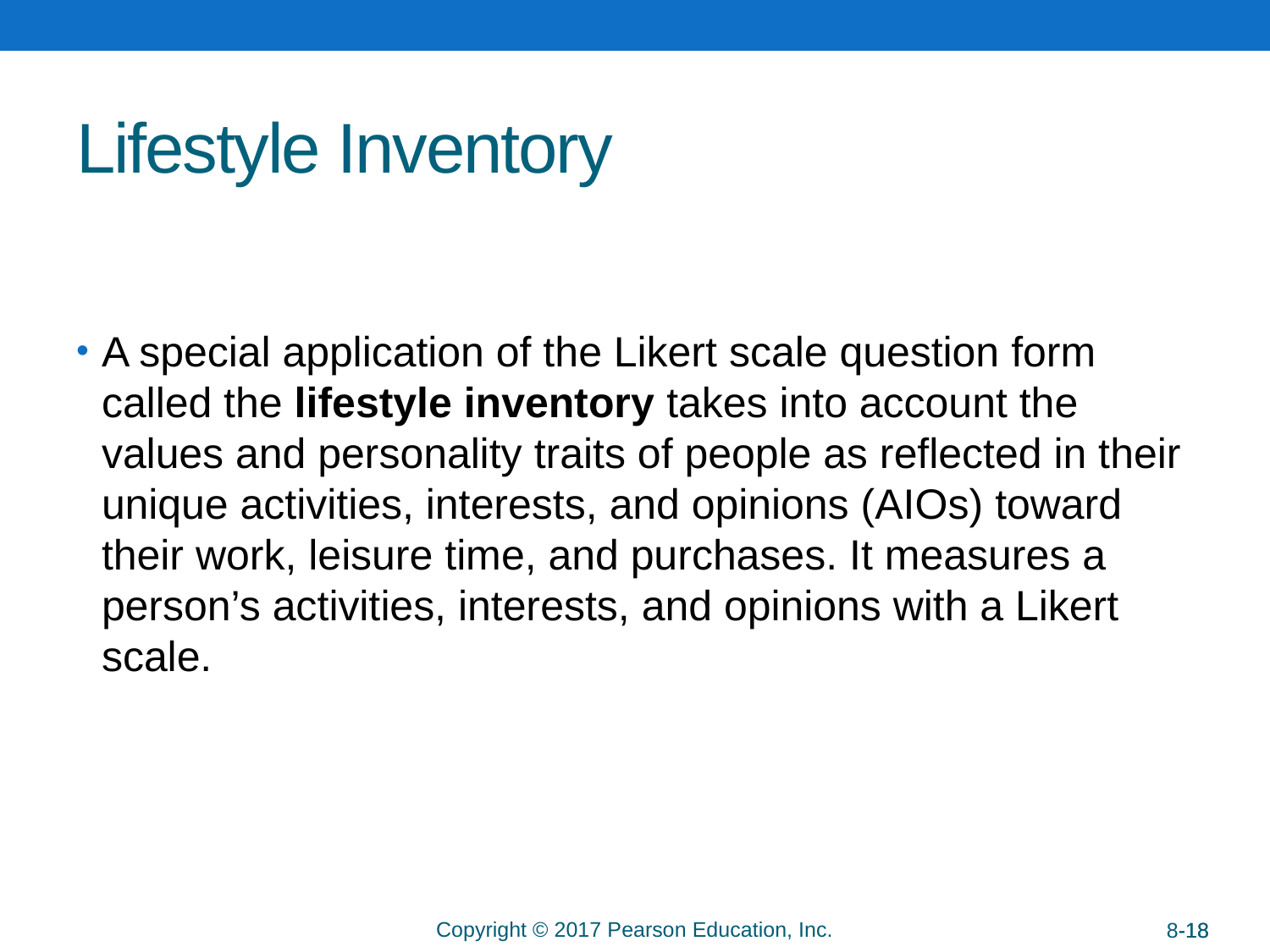

# Lifestyle Inventory
A special application of the Likert scale question form called the lifestyle inventory takes into account the values and personality traits of people as reflected in their unique activities, interests, and opinions (AIOs) toward their work, leisure time, and purchases. It measures a person’s activities, interests, and opinions with a Likert scale.